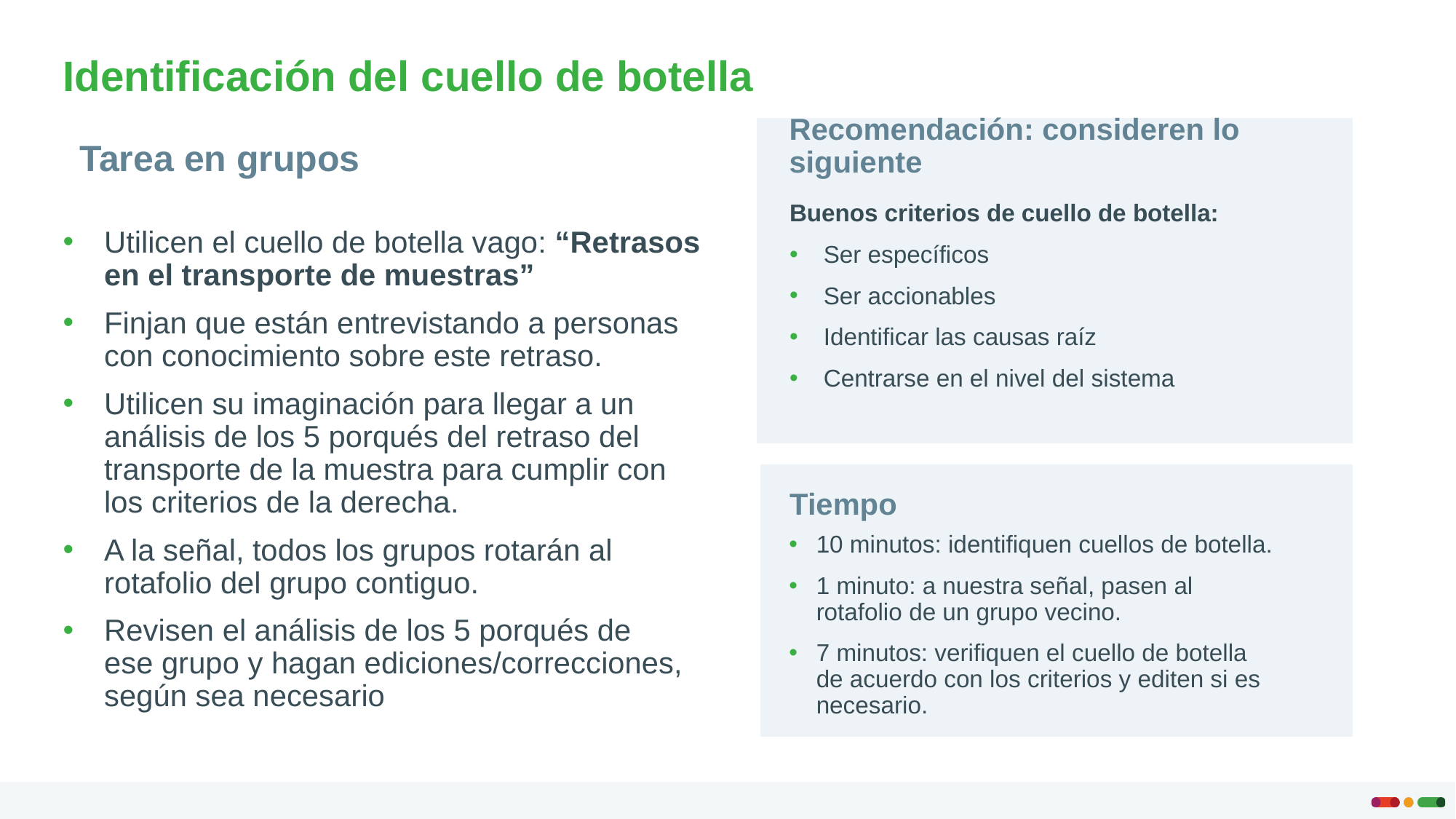

Identificación del cuello de botella
Recomendación: consideren lo siguiente

Tarea en grupos
Buenos criterios de cuello de botella:
Ser específicos
Ser accionables
Identificar las causas raíz
Centrarse en el nivel del sistema

Utilicen el cuello de botella vago: “Retrasos en el transporte de muestras”
Finjan que están entrevistando a personas con conocimiento sobre este retraso.
Utilicen su imaginación para llegar a un análisis de los 5 porqués del retraso del transporte de la muestra para cumplir con
los criterios de la derecha.
A la señal, todos los grupos rotarán al rotafolio del grupo contiguo.
Revisen el análisis de los 5 porqués de
ese grupo y hagan ediciones/correcciones, según sea necesario

Tiempo
10 minutos: identifiquen cuellos de botella.
1 minuto: a nuestra señal, pasen al rotafolio de un grupo vecino.
7 minutos: verifiquen el cuello de botella de acuerdo con los criterios y editen si es necesario.